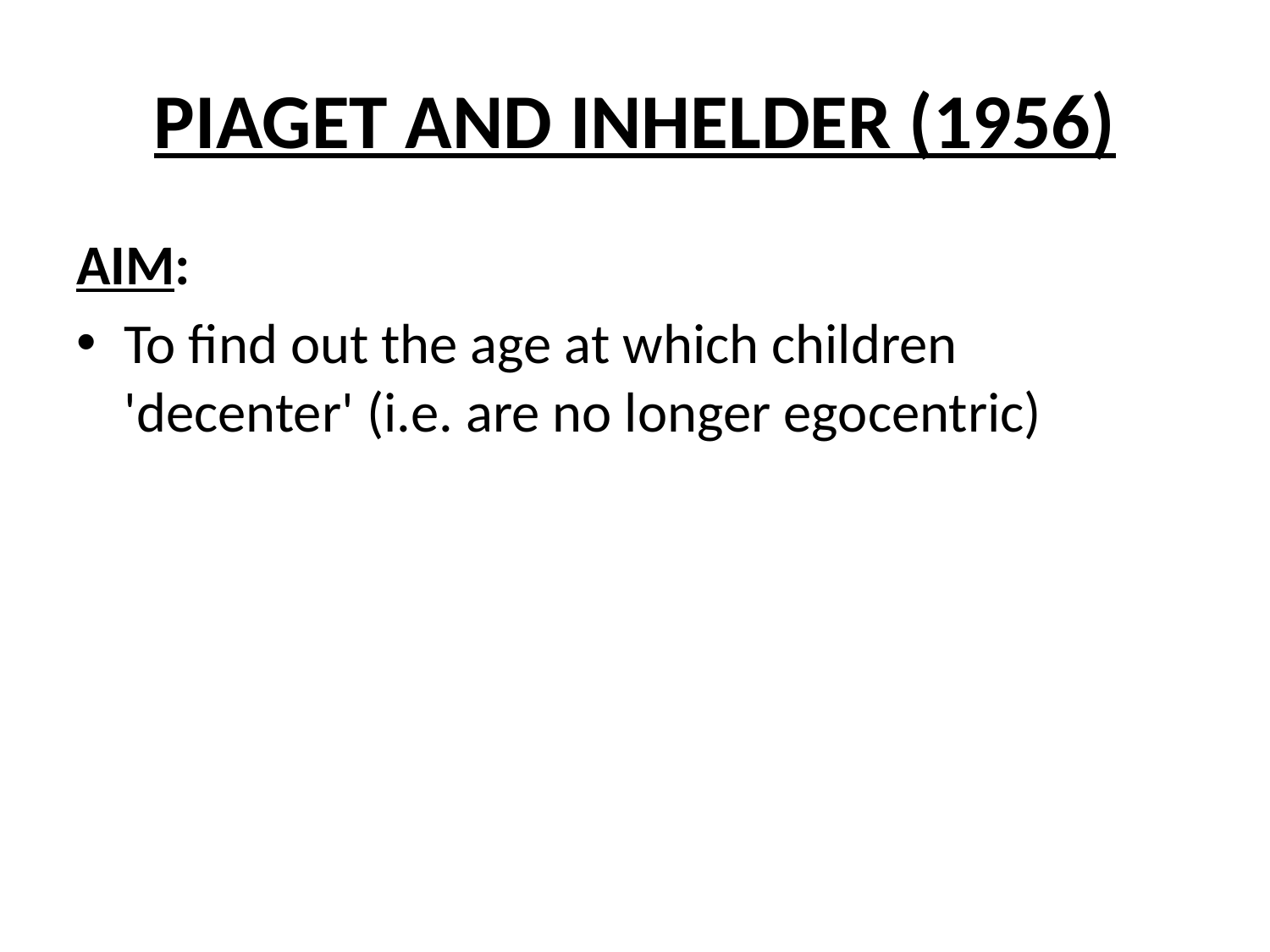

# PIAGET AND INHELDER (1956)
AIM:
To find out the age at which children 'decenter' (i.e. are no longer egocentric)